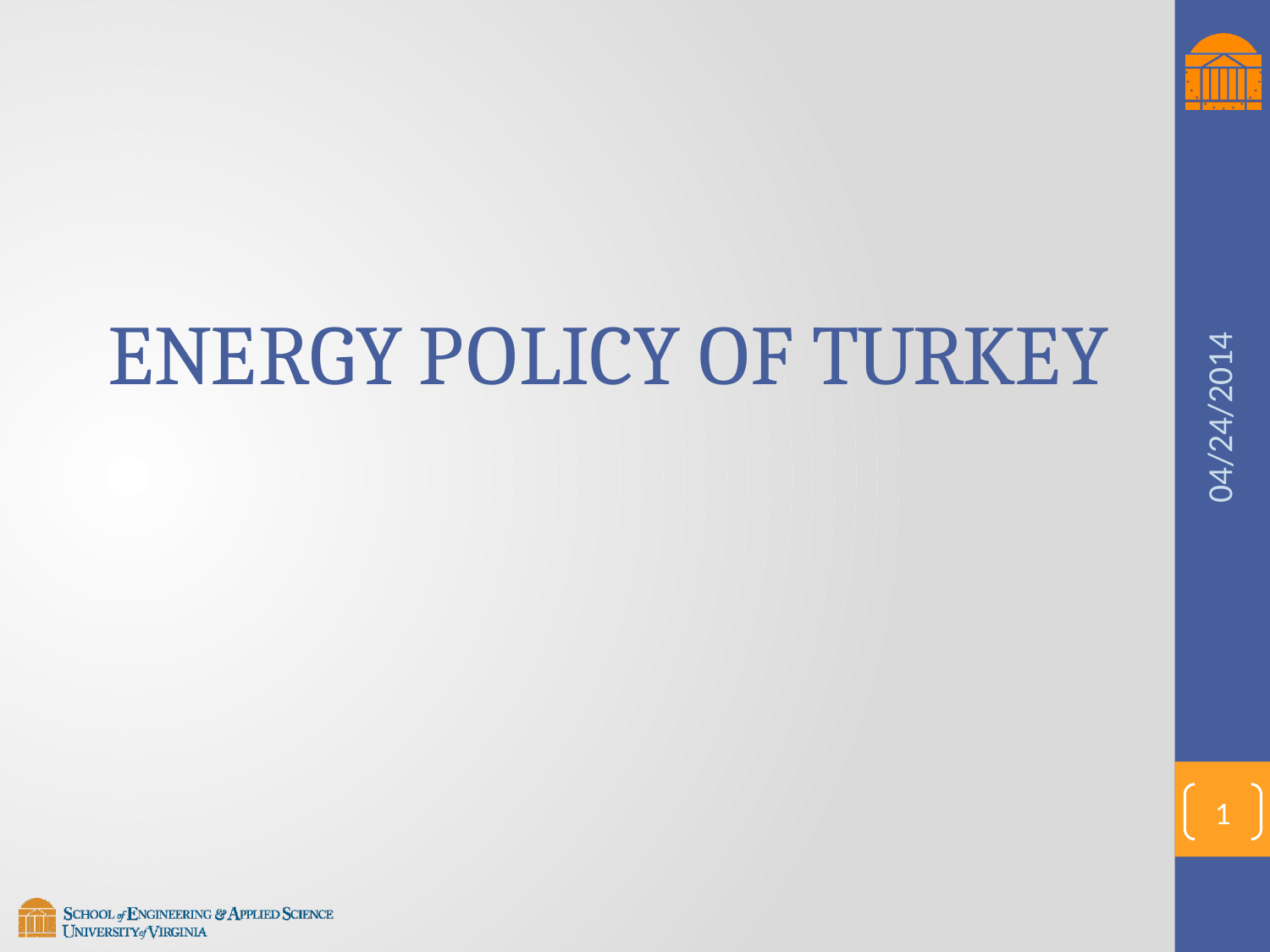

# ENERGY POLICY OF TURKEY
04/24/2014
1